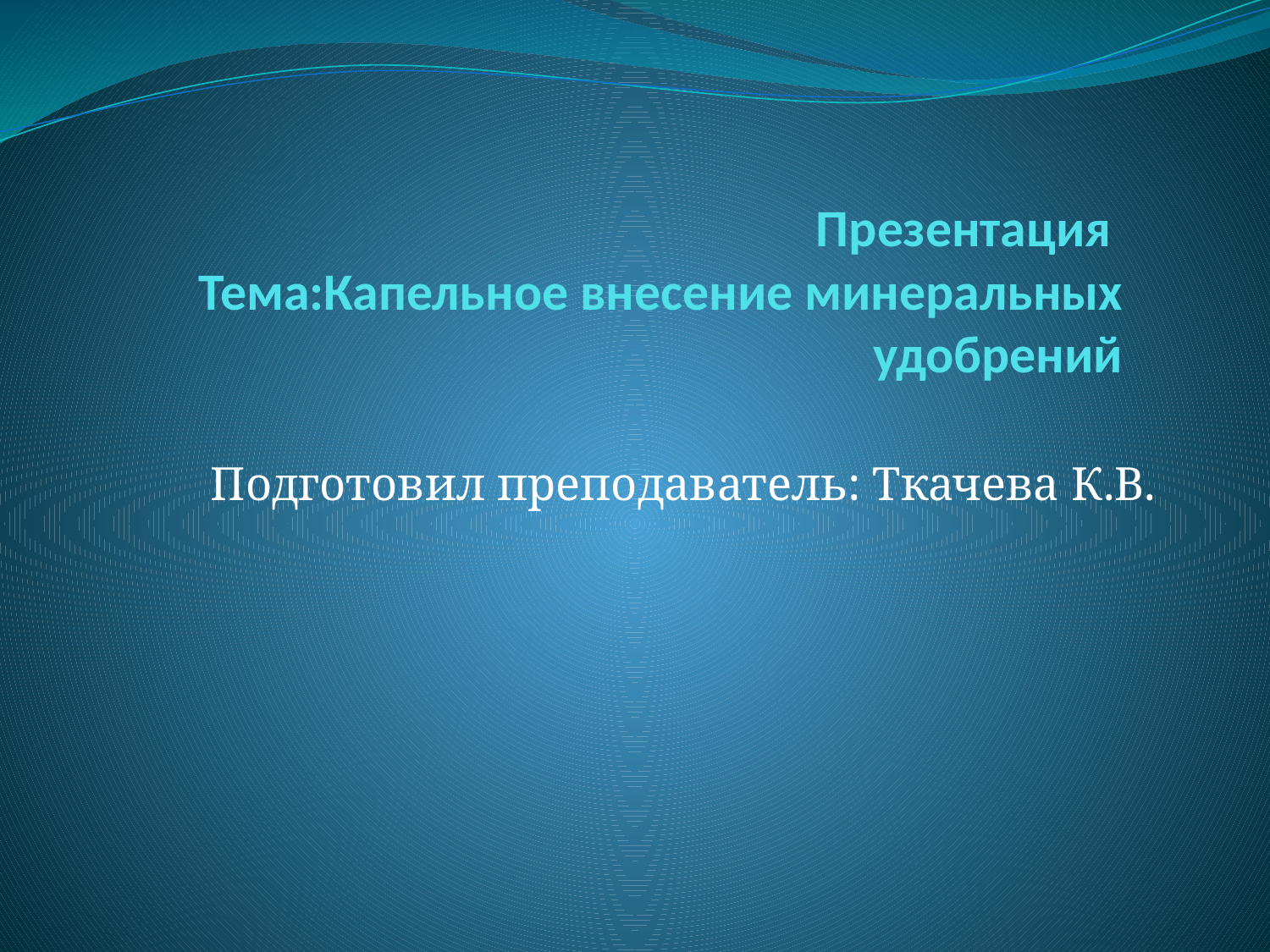

# Презентация Тема:Капельное внесение минеральных удобрений
Подготовил преподаватель: Ткачева К.В.